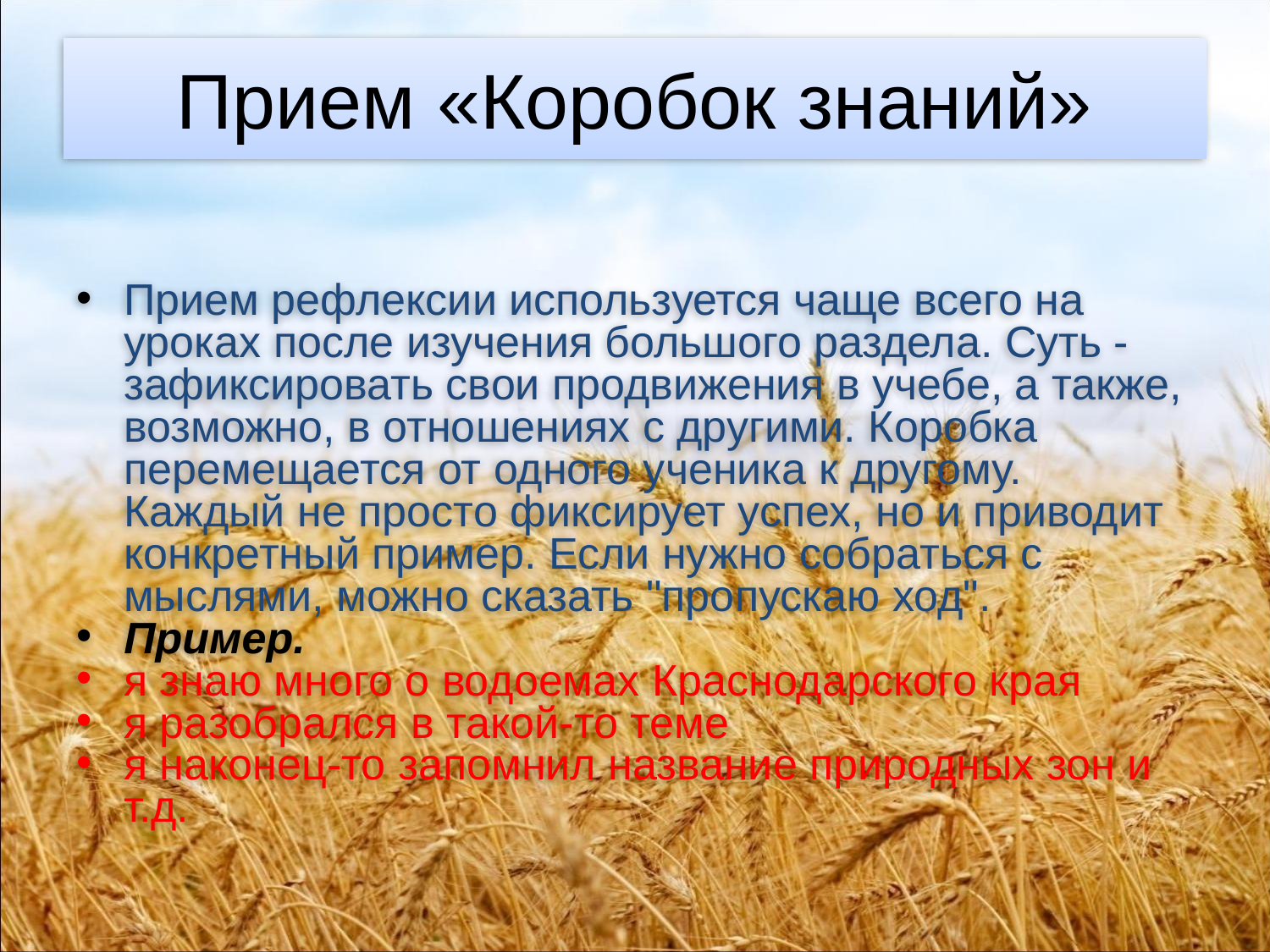

# Прием «Коробок знаний»

Прием рефлексии используется чаще всего на уроках после изучения большого раздела. Суть - зафиксировать свои продвижения в учебе, а также, возможно, в отношениях с другими. Коробка перемещается от одного ученика к другому. Каждый не просто фиксирует успех, но и приводит конкретный пример. Если нужно собраться с мыслями, можно сказать "пропускаю ход".
Пример.
я знаю много о водоемах Краснодарского края
я разобрался в такой-то теме
я наконец-то запомнил название природных зон и т.д.